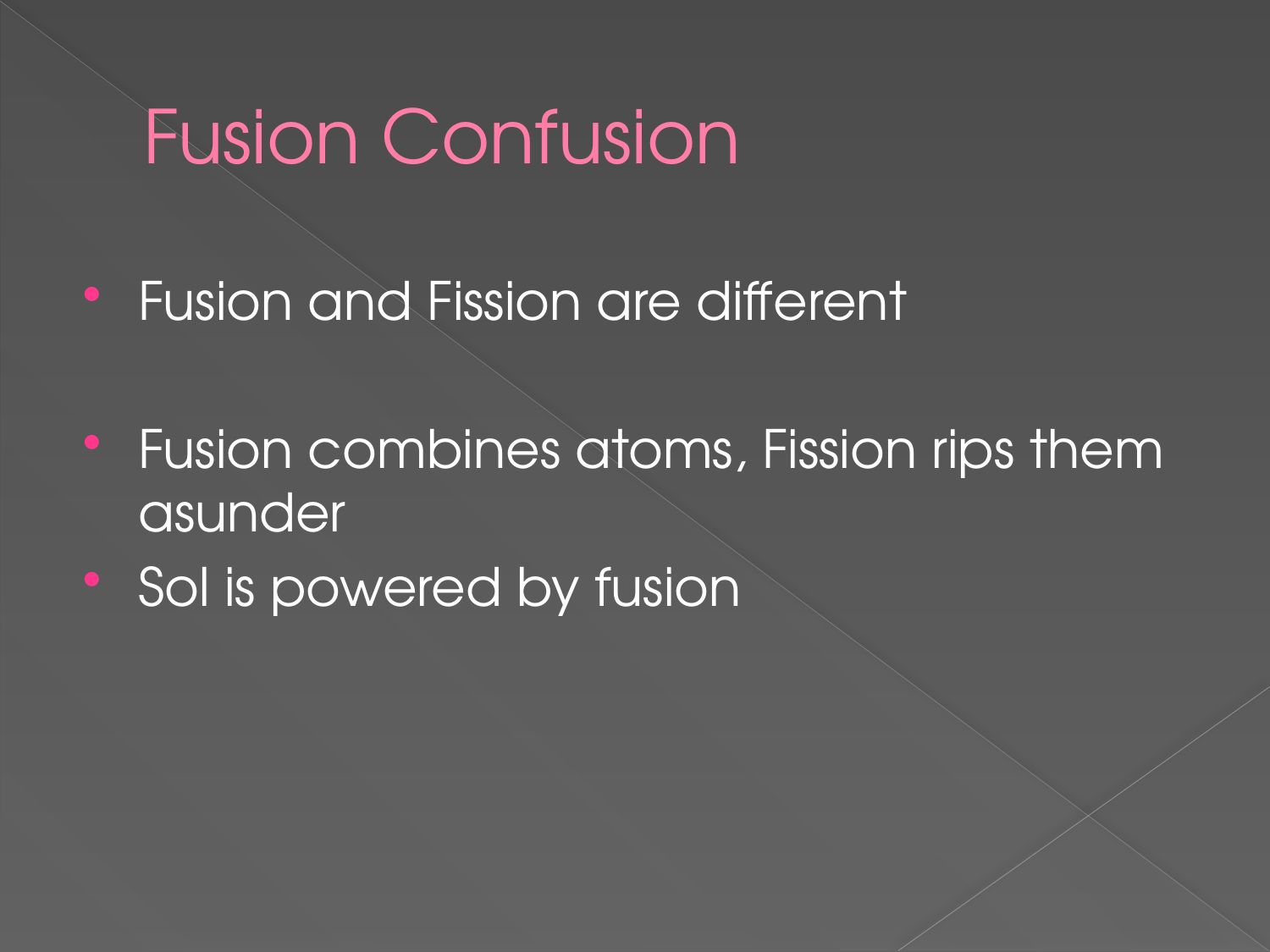

# Fusion Confusion
Fusion and Fission are different

Fusion combines atoms, Fission rips them asunder
Sol is powered by fusion